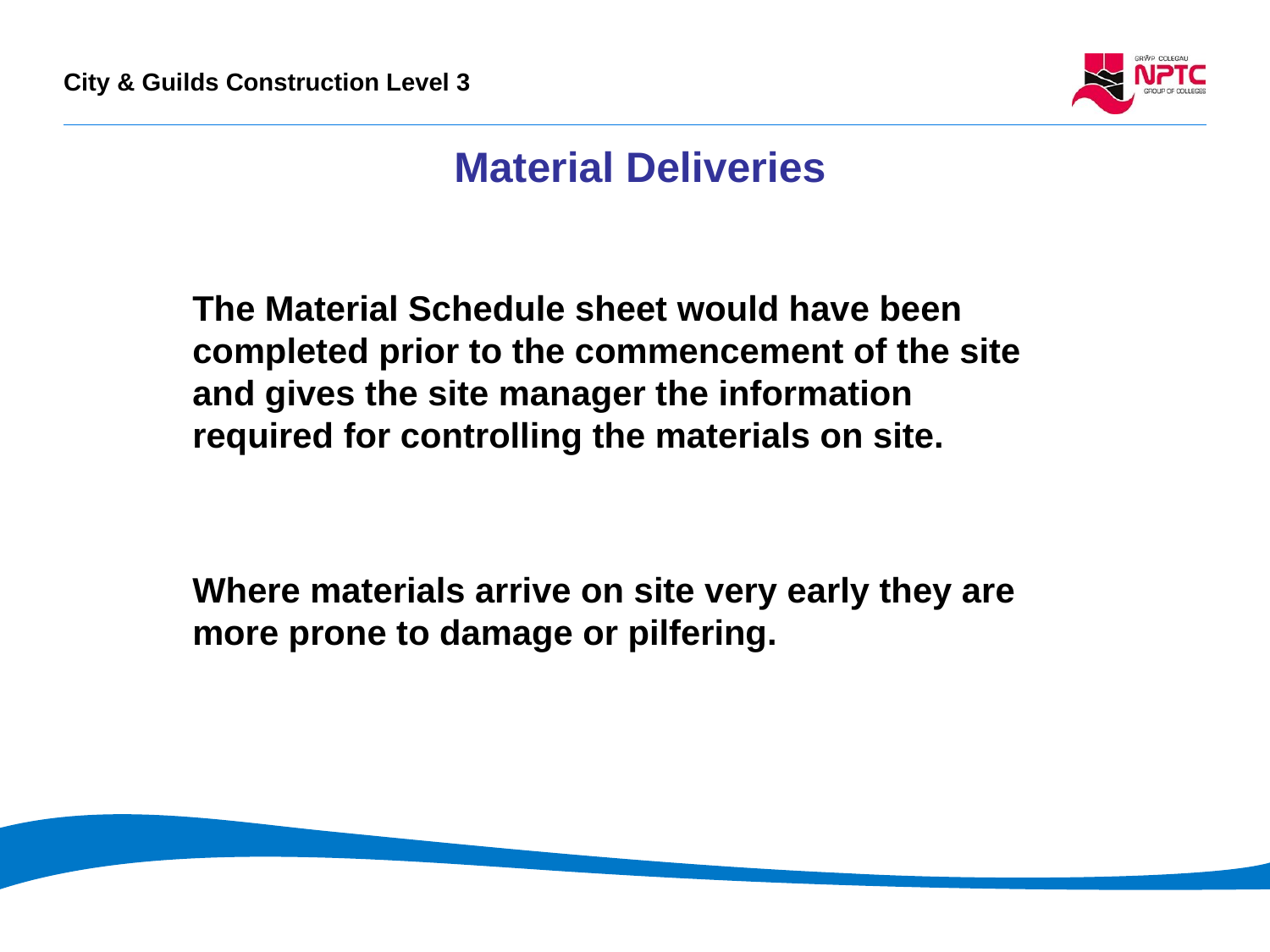

# Material Deliveries
The Material Schedule sheet would have been completed prior to the commencement of the site and gives the site manager the information required for controlling the materials on site.

Where materials arrive on site very early they are more prone to damage or pilfering.